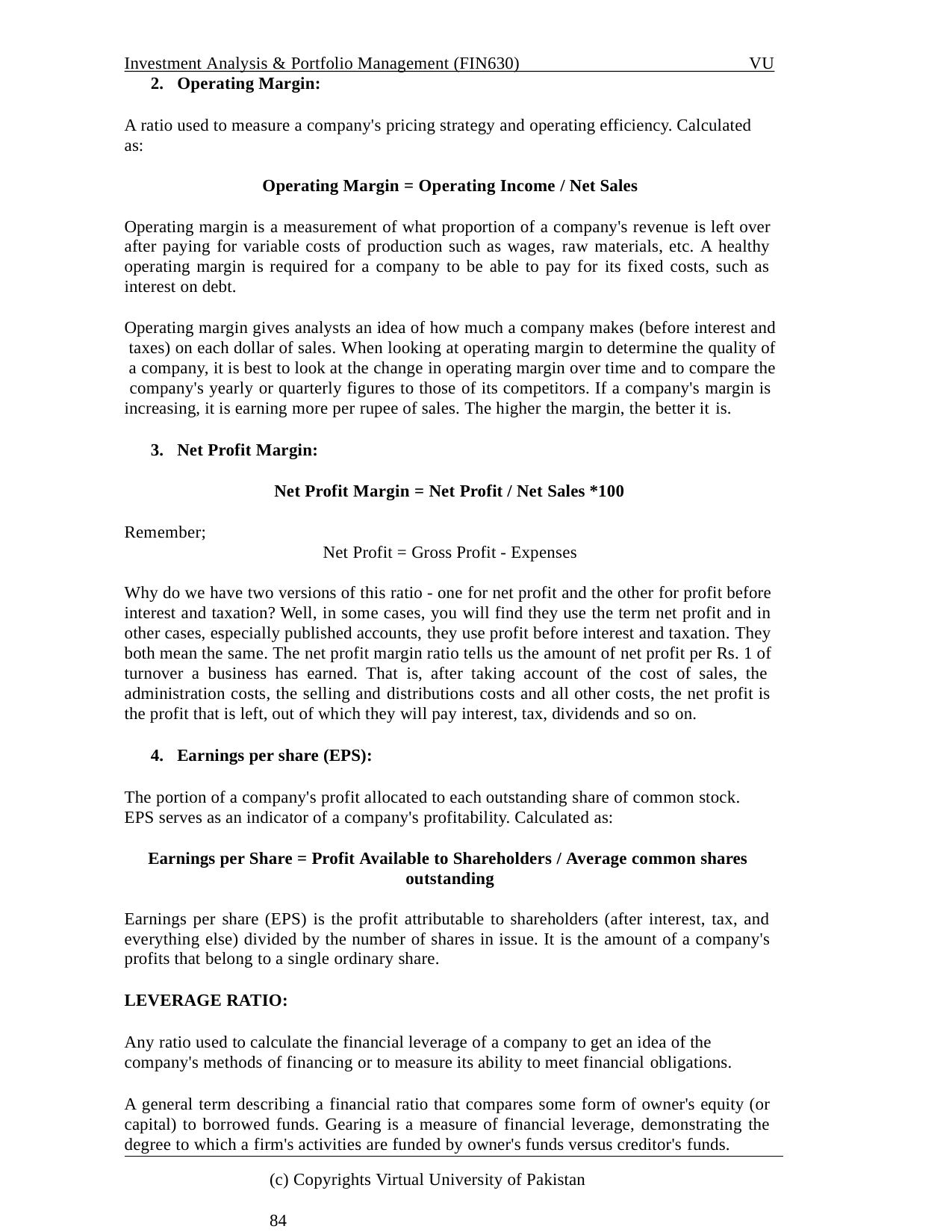

Investment Analysis & Portfolio Management (FIN630)
VU
Operating Margin:

A ratio used to measure a company's pricing strategy and operating efficiency. Calculated  as:

Operating Margin = Operating Income / Net Sales

Operating margin is a measurement of what proportion of a company's revenue is left over  after paying for variable costs of production such as wages, raw materials, etc. A healthy  operating margin is required for a company to be able to pay for its fixed costs, such as  interest on debt.

Operating margin gives analysts an idea of how much a company makes (before interest and  taxes) on each dollar of sales. When looking at operating margin to determine the quality of  a company, it is best to look at the change in operating margin over time and to compare the  company's yearly or quarterly figures to those of its competitors. If a company's margin is  increasing, it is earning more per rupee of sales. The higher the margin, the better it is.

Net Profit Margin:

Net Profit Margin = Net Profit / Net Sales *100

Remember;
Net Profit = Gross Profit - Expenses

Why do we have two versions of this ratio - one for net profit and the other for profit before  interest and taxation? Well, in some cases, you will find they use the term net profit and in  other cases, especially published accounts, they use profit before interest and taxation. They  both mean the same. The net profit margin ratio tells us the amount of net profit per Rs. 1 of  turnover a business has earned. That is, after taking account of the cost of sales, the  administration costs, the selling and distributions costs and all other costs, the net profit is  the profit that is left, out of which they will pay interest, tax, dividends and so on.

Earnings per share (EPS):

The portion of a company's profit allocated to each outstanding share of common stock.  EPS serves as an indicator of a company's profitability. Calculated as:

Earnings per Share = Profit Available to Shareholders / Average common shares  outstanding

Earnings per share (EPS) is the profit attributable to shareholders (after interest, tax, and  everything else) divided by the number of shares in issue. It is the amount of a company's  profits that belong to a single ordinary share.

LEVERAGE RATIO:

Any ratio used to calculate the financial leverage of a company to get an idea of the  company's methods of financing or to measure its ability to meet financial obligations.

A general term describing a financial ratio that compares some form of owner's equity (or  capital) to borrowed funds. Gearing is a measure of financial leverage, demonstrating the  degree to which a firm's activities are funded by owner's funds versus creditor's funds.
(c) Copyrights Virtual University of Pakistan	84